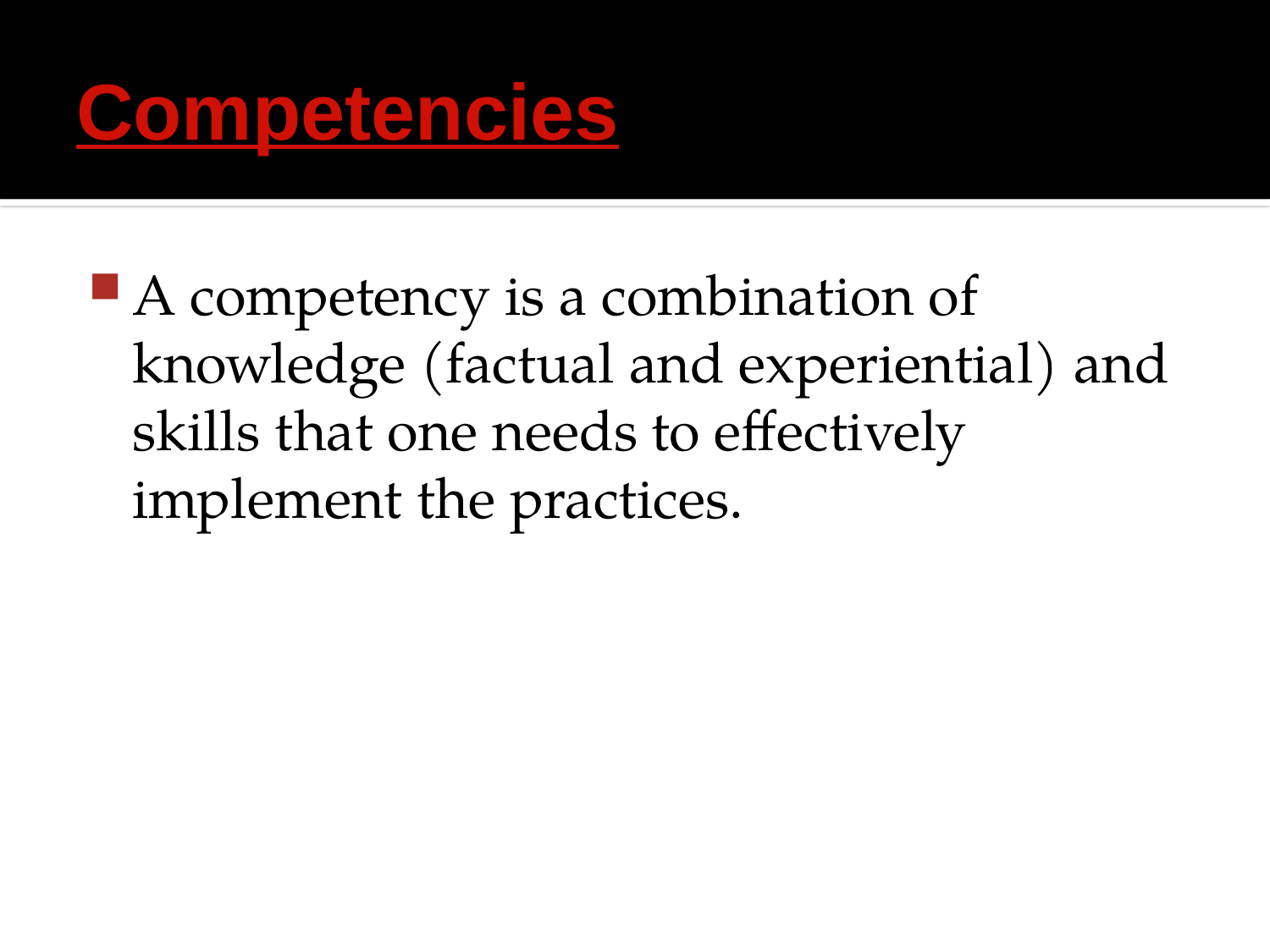

# Competencies
A competency is a combination of knowledge (factual and experiential) and skills that one needs to effectively implement the practices.